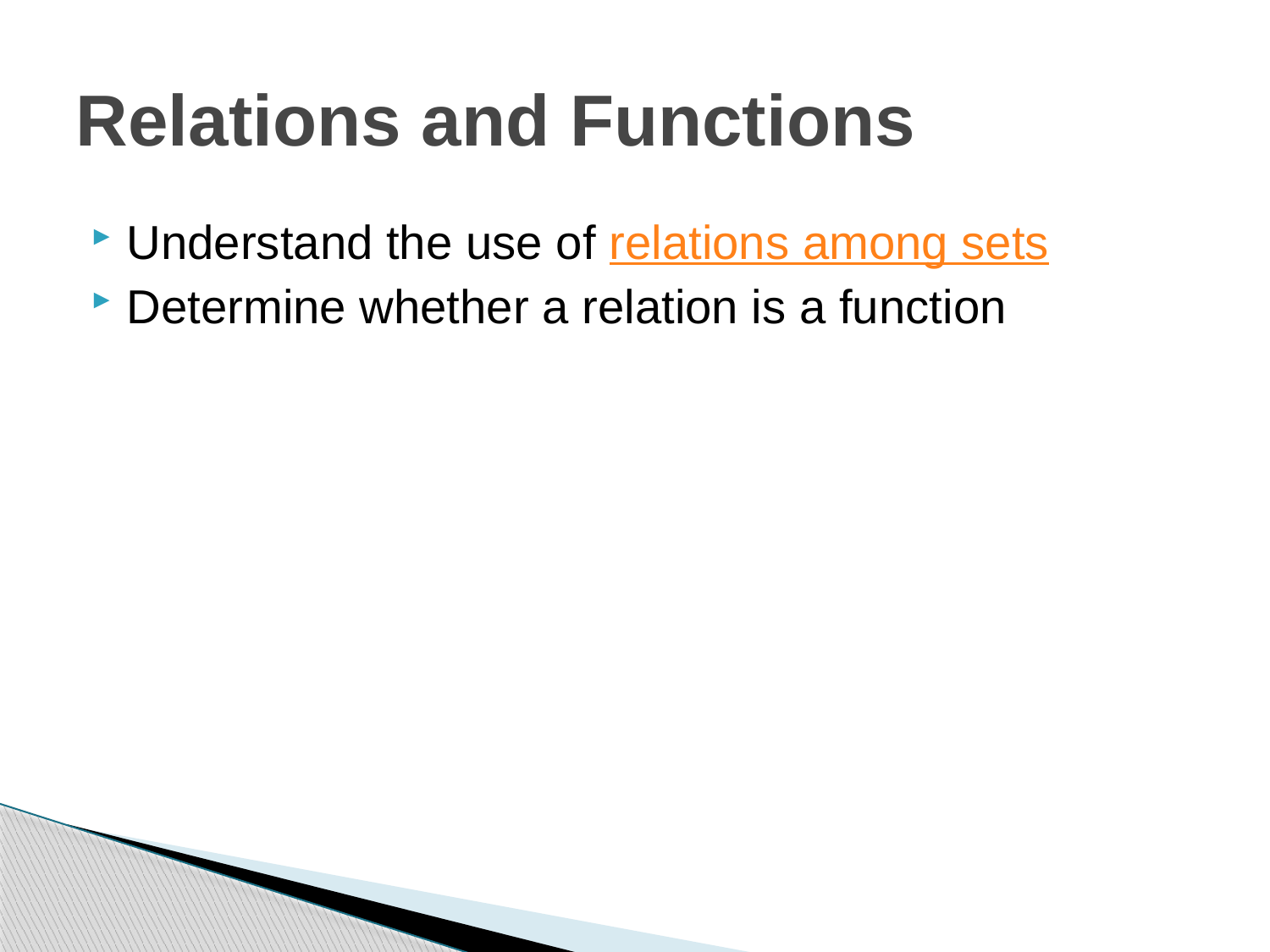

# Relations and Functions
Understand the use of relations among sets
Determine whether a relation is a function